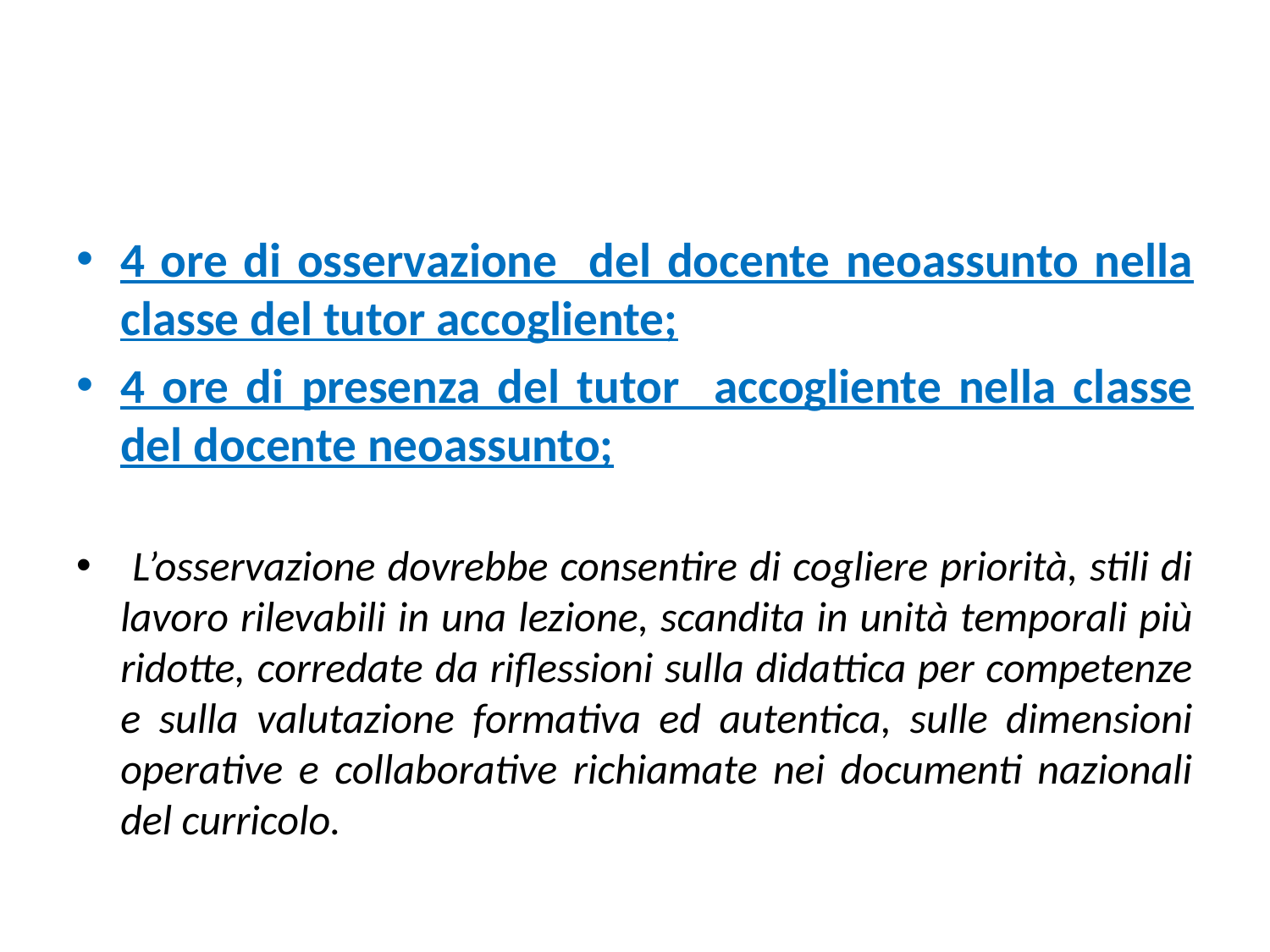

4 ore di osservazione  del docente neoassunto nella classe del tutor accogliente;
4 ore di presenza del tutor  accogliente nella classe del docente neoassunto;

 L’osservazione dovrebbe consentire di cogliere priorità, stili di lavoro rilevabili in una lezione, scandita in unità temporali più ridotte, corredate da riflessioni sulla didattica per competenze e sulla valutazione formativa ed autentica, sulle dimensioni operative e collaborative richiamate nei documenti nazionali del curricolo.